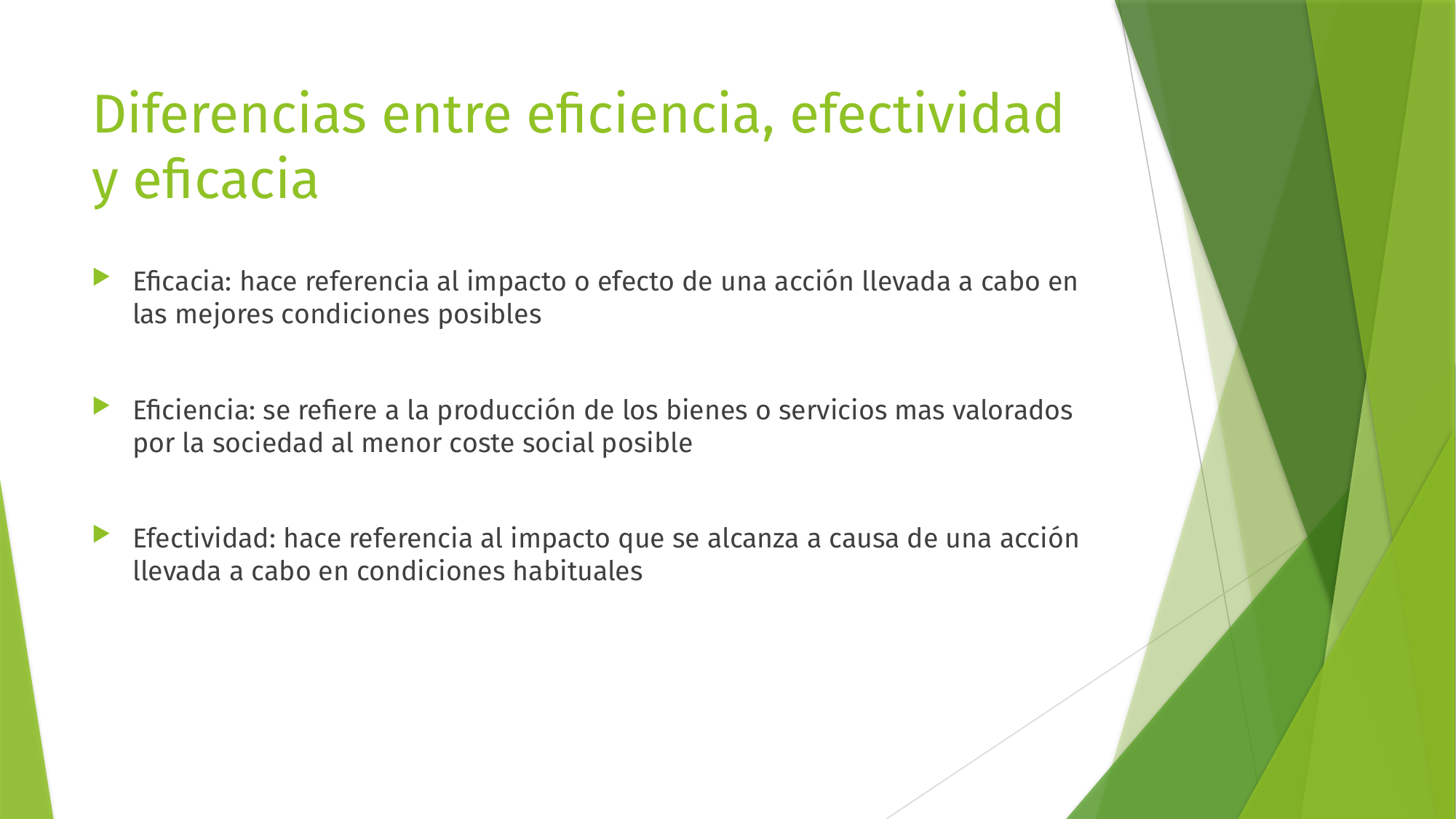

# Diferencias entre eficiencia, efectividad y eficacia
Eficacia: hace referencia al impacto o efecto de una acción llevada a cabo en las mejores condiciones posibles

Eficiencia: se refiere a la producción de los bienes o servicios mas valorados por la sociedad al menor coste social posible

Efectividad: hace referencia al impacto que se alcanza a causa de una acción llevada a cabo en condiciones habituales